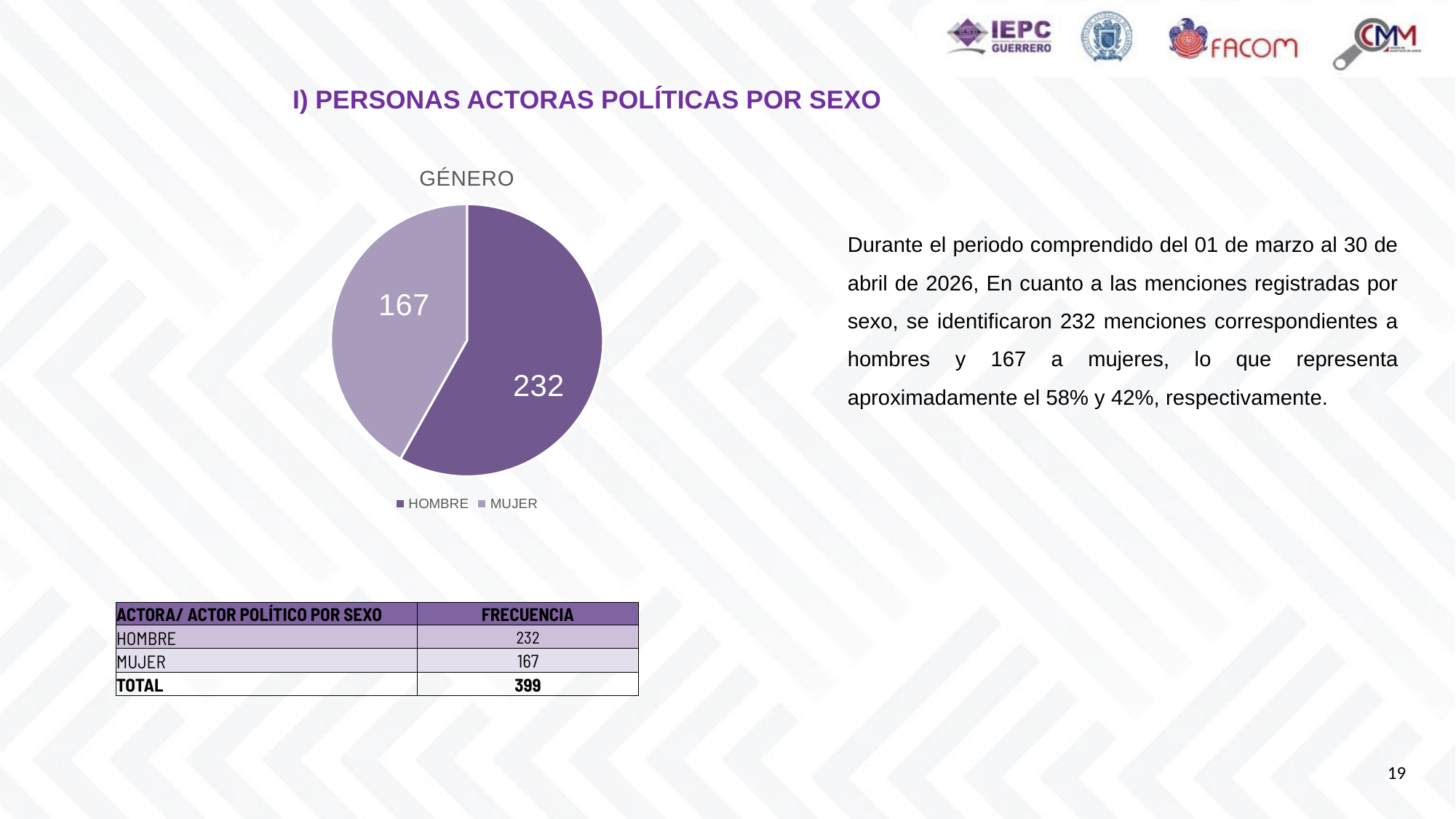

I) PERSONAS ACTORAS POLÍTICAS POR SEXO

### Chart: GÉNERO

| Category | FRECUENCIA |
|---|---|
| HOMBRE | 232.0 |
| MUJER | 167.0 |
Durante el periodo comprendido del 01 de marzo al 30 de abril de 2026, En cuanto a las menciones registradas por sexo, se identificaron 232 menciones correspondientes a hombres y 167 a mujeres, lo que representa aproximadamente el 58% y 42%, respectivamente.
| ACTORA/ ACTOR POLÍTICO POR SEXO | FRECUENCIA |
| --- | --- |
| HOMBRE | 232 |
| MUJER | 167 |
| TOTAL | 399 |
19